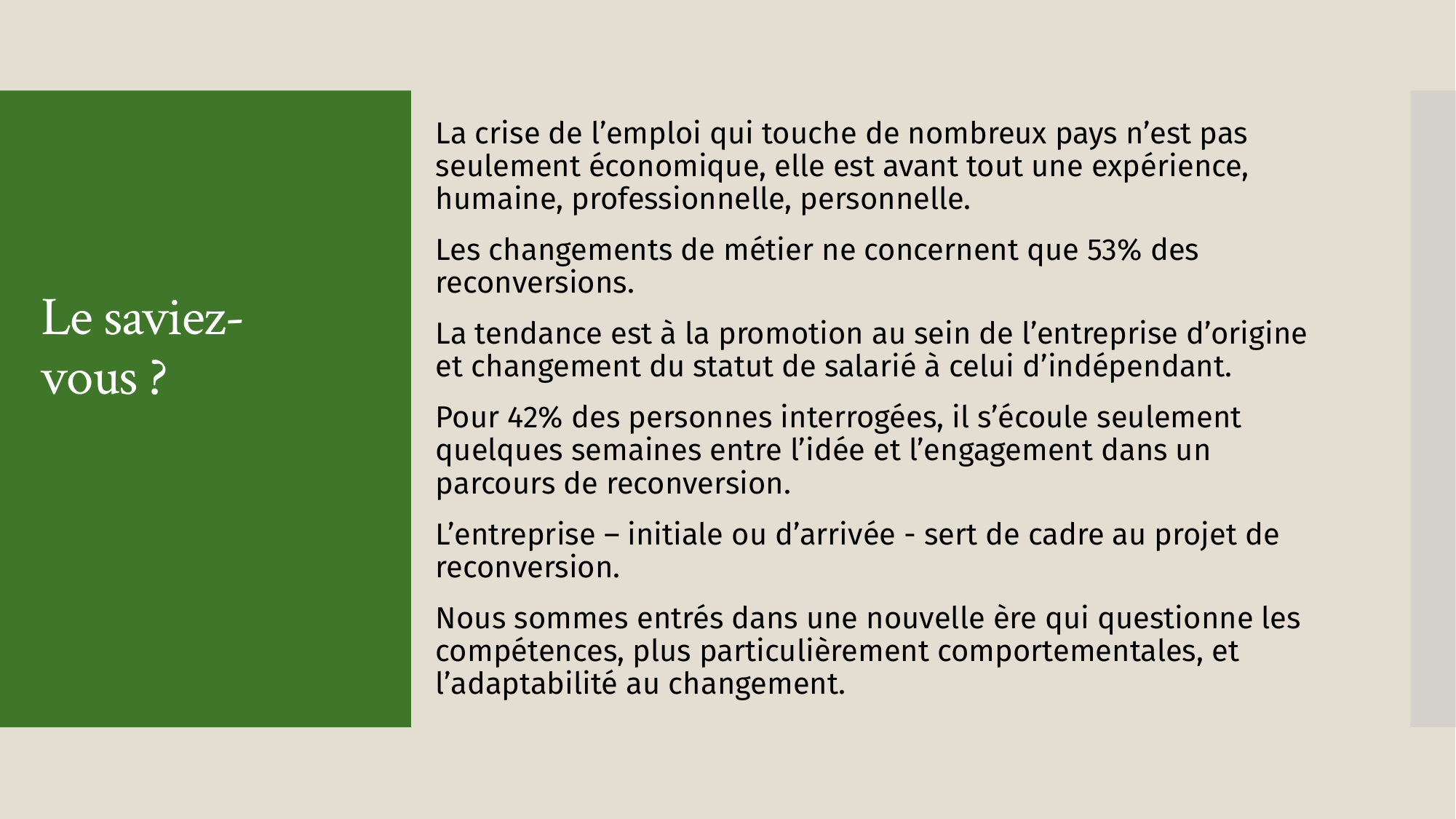

La crise de l’emploi qui touche de nombreux pays n’est pas seulement économique, elle est avant tout une expérience, humaine, professionnelle, personnelle.
Les changements de métier ne concernent que 53% des reconversions.
La tendance est à la promotion au sein de l’entreprise d’origine et changement du statut de salarié à celui d’indépendant.
Pour 42% des personnes interrogées, il s’écoule seulement quelques semaines entre l’idée et l’engagement dans un parcours de reconversion.
L’entreprise – initiale ou d’arrivée - sert de cadre au projet de reconversion.
Nous sommes entrés dans une nouvelle ère qui questionne les compétences, plus particulièrement comportementales, et l’adaptabilité au changement.
# Le saviez-vous ?